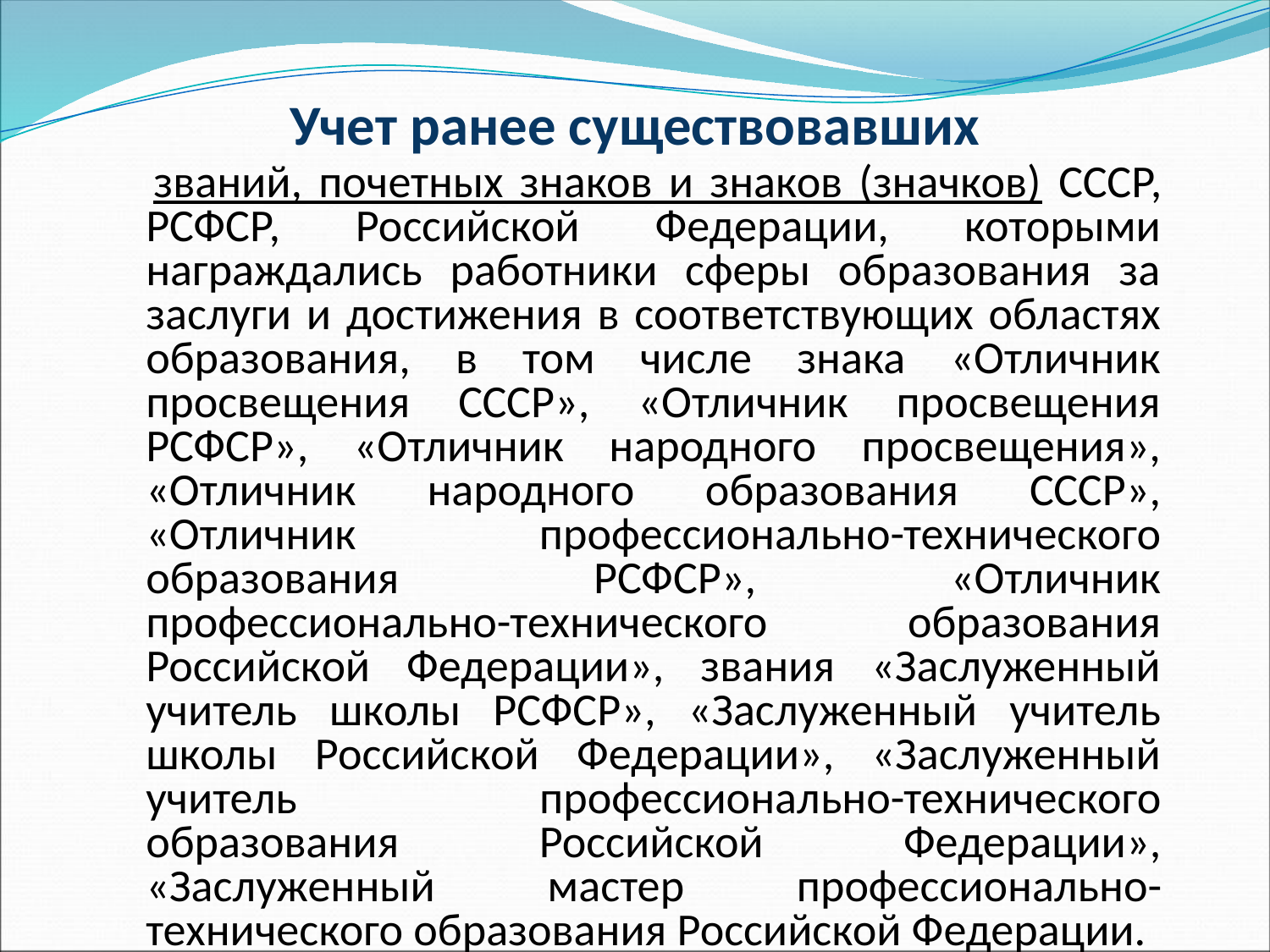

# Учет ранее существовавших
     званий, почетных знаков и знаков (значков) СССР, РСФСР, Российской Федерации, которыми награждались работники сферы образования за заслуги и достижения в соответствующих областях образования, в том числе знака «Отличник просвещения СССР», «Отличник просвещения РСФСР», «Отличник народного просвещения», «Отличник народного образования СССР», «Отличник профессионально-технического образования РСФСР», «Отличник профессионально-технического образования Российской Федерации», звания «Заслуженный учитель школы РСФСР», «Заслуженный учитель школы Российской Федерации», «Заслуженный учитель профессионально-технического образования Российской Федерации», «Заслуженный мастер профессионально-технического образования Российской Федерации.